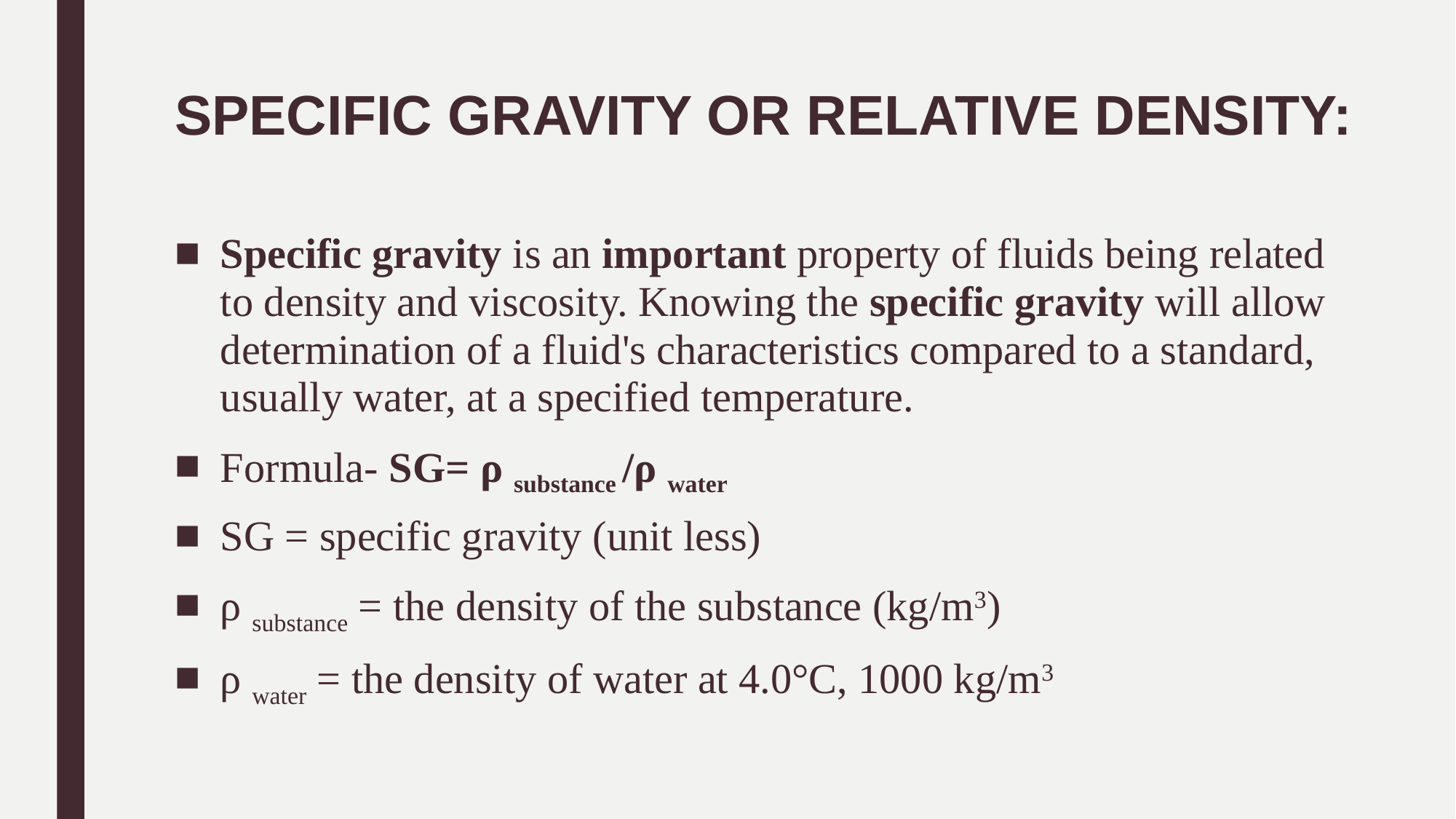

# SPECIFIC GRAVITY OR RELATIVE DENSITY:
Specific gravity is an important property of fluids being related to density and viscosity. Knowing the specific gravity will allow determination of a fluid's characteristics compared to a standard, usually water, at a specified temperature.
Formula- SG= ρ substance /ρ water
SG = specific gravity (unit less)
ρ substance = the density of the substance (kg/m3)
ρ water = the density of water at 4.0°C, 1000 kg/m3